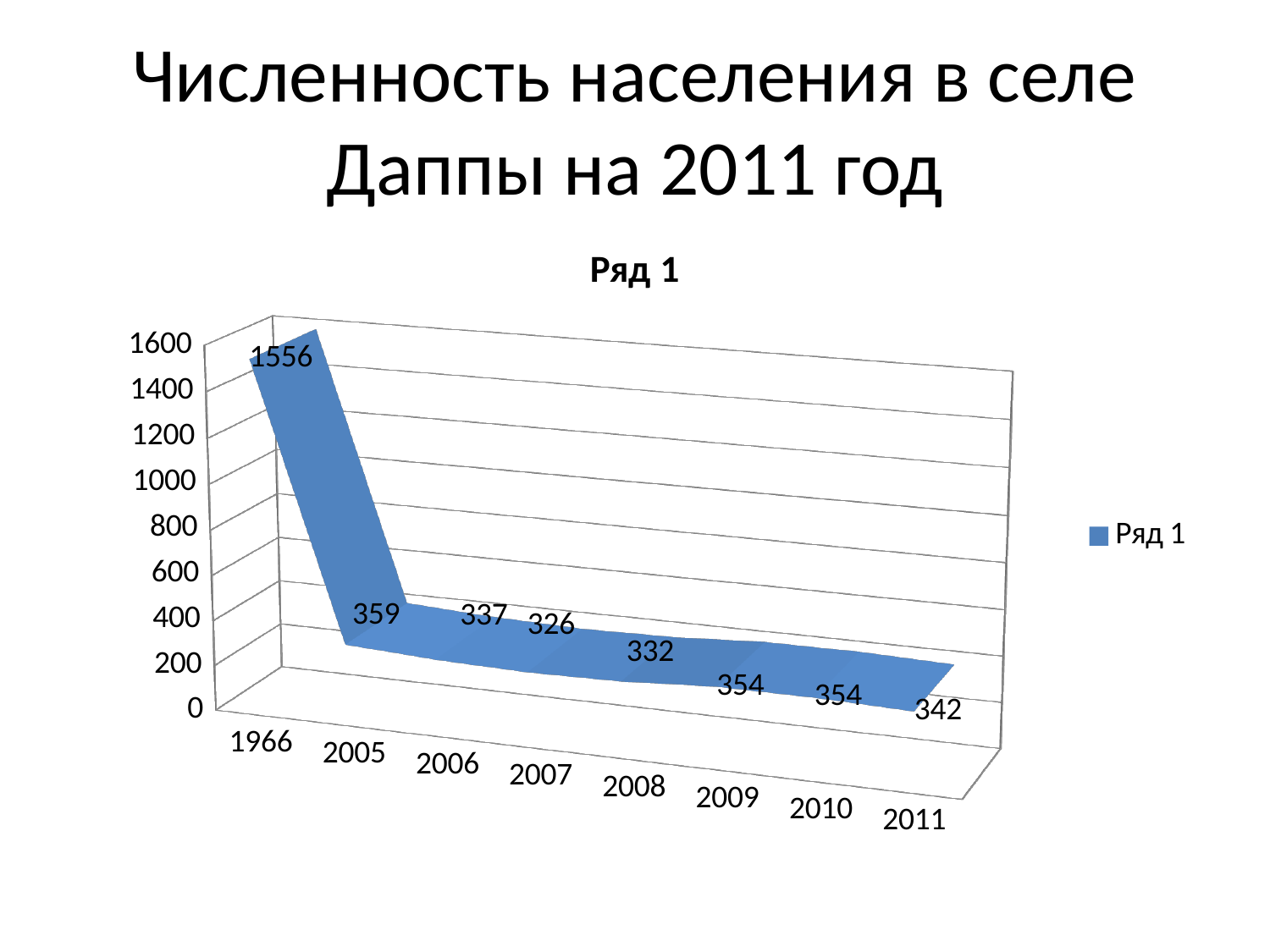

# Численность населения в селе Даппы на 2011 год

[unsupported chart]